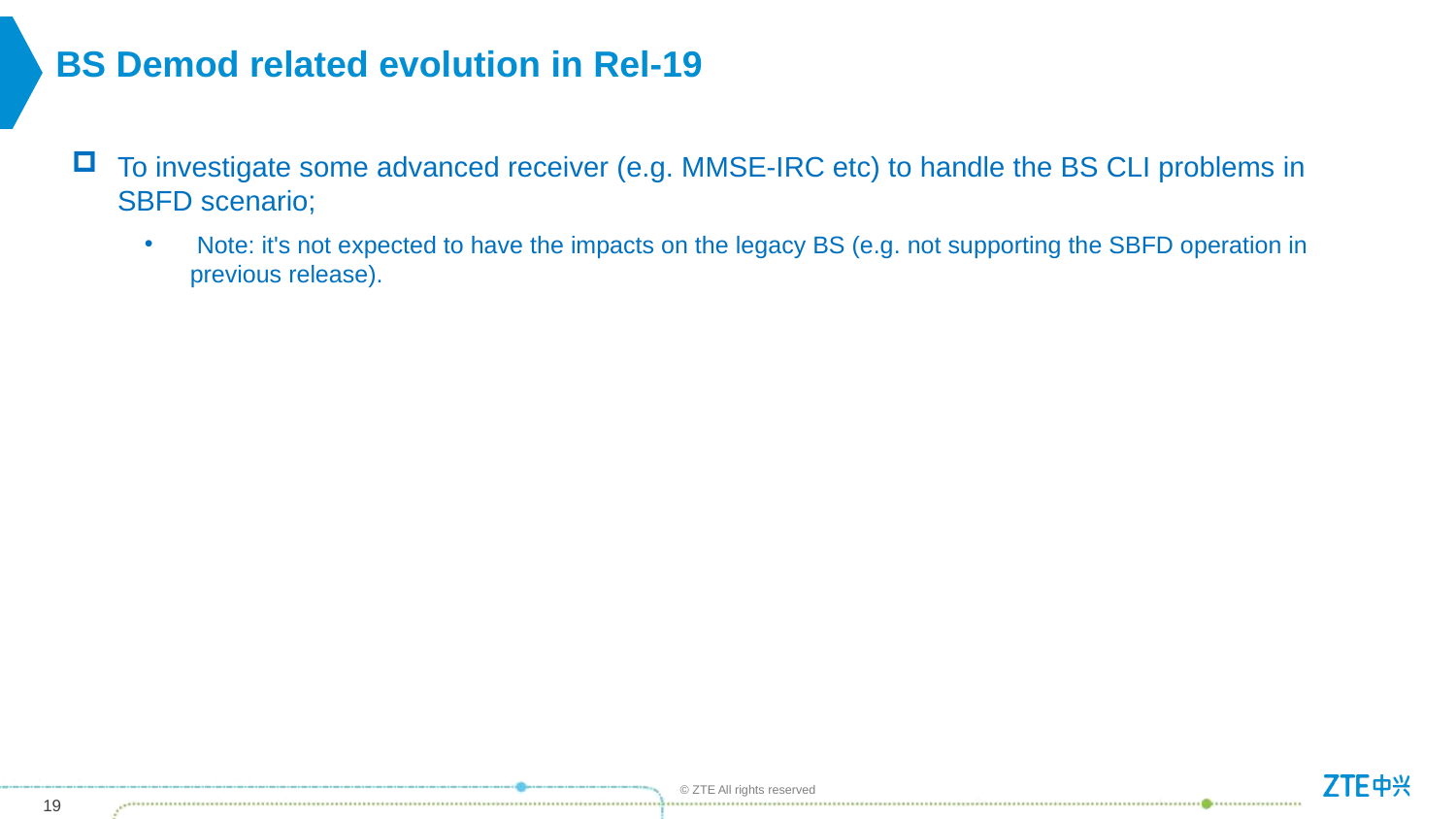

# BS Demod related evolution in Rel-19

To investigate some advanced receiver (e.g. MMSE-IRC etc) to handle the BS CLI problems in SBFD scenario;
 Note: it's not expected to have the impacts on the legacy BS (e.g. not supporting the SBFD operation in previous release).